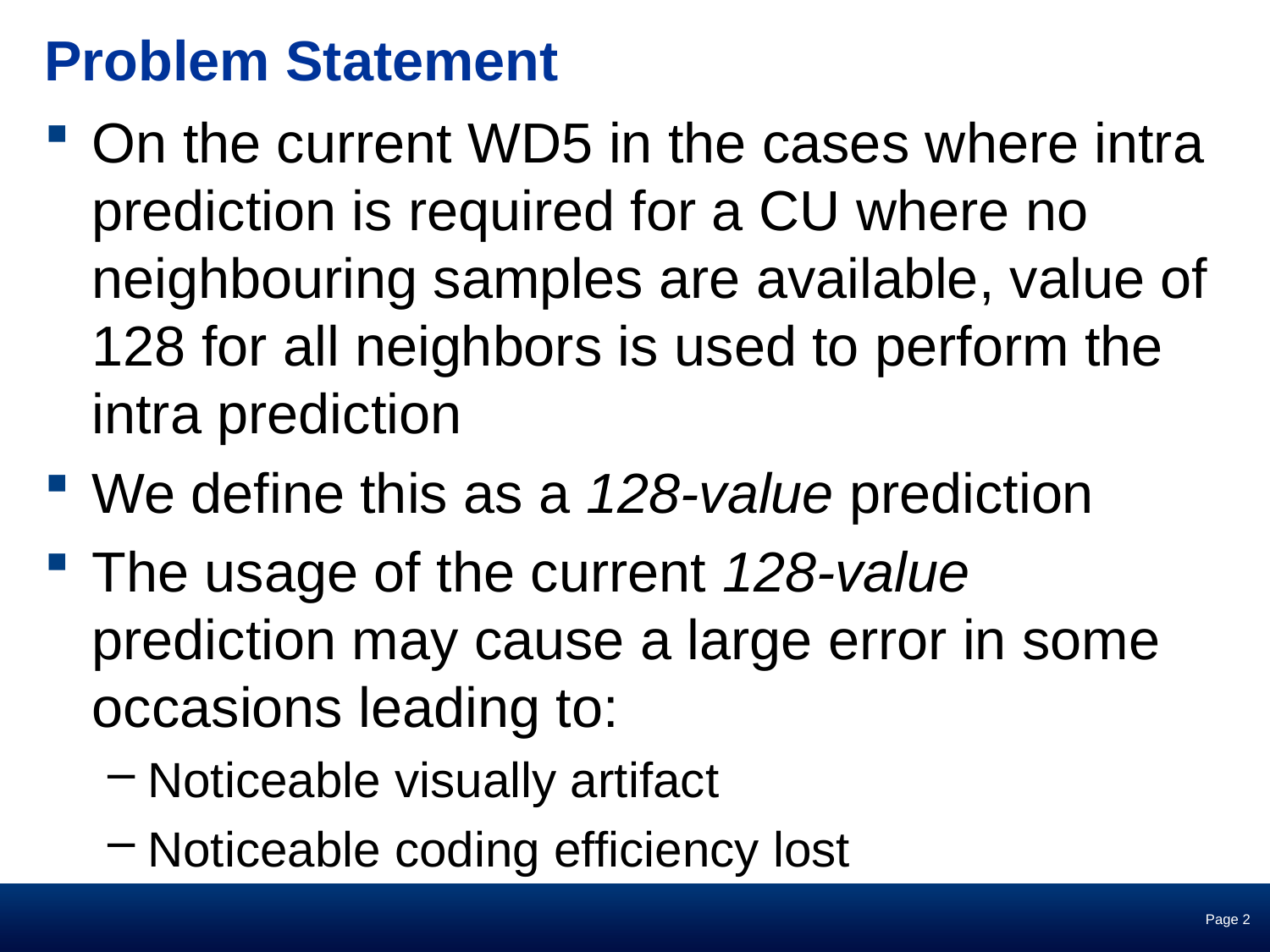

# Problem Statement
On the current WD5 in the cases where intra prediction is required for a CU where no neighbouring samples are available, value of 128 for all neighbors is used to perform the intra prediction
We define this as a 128-value prediction
The usage of the current 128-value prediction may cause a large error in some occasions leading to:
Noticeable visually artifact
Noticeable coding efficiency lost